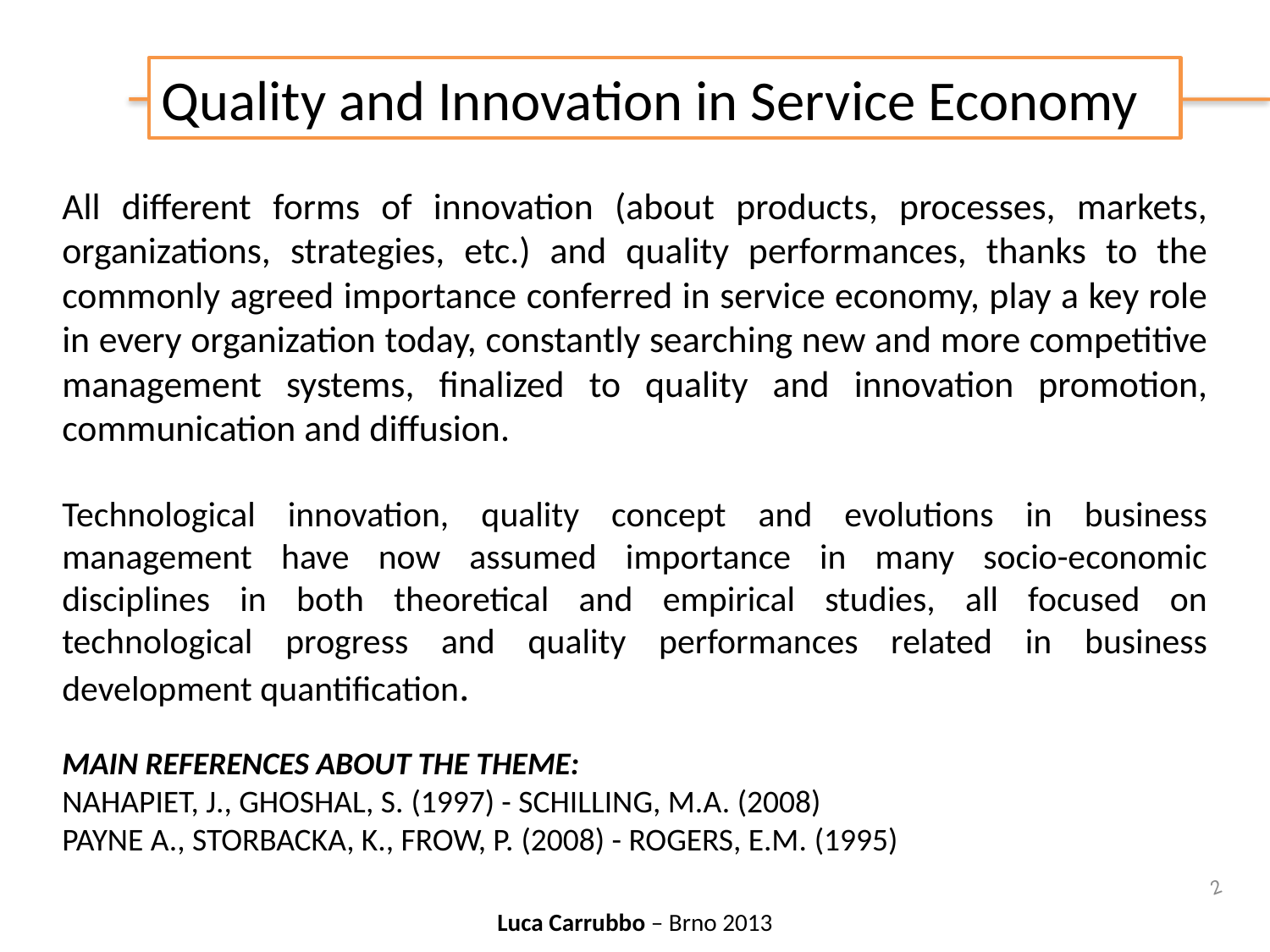

Quality and Innovation in Service Economy
All different forms of innovation (about products, processes, markets, organizations, strategies, etc.) and quality performances, thanks to the commonly agreed importance conferred in service economy, play a key role in every organization today, constantly searching new and more competitive management systems, finalized to quality and innovation promotion, communication and diffusion.

Technological innovation, quality concept and evolutions in business management have now assumed importance in many socio-economic disciplines in both theoretical and empirical studies, all focused on technological progress and quality performances related in business development quantification.

Main References about the theme:
Nahapiet, J., Ghoshal, S. (1997) - Schilling, M.A. (2008)
Payne A., Storbacka, K., Frow, P. (2008) - Rogers, E.M. (1995)
2